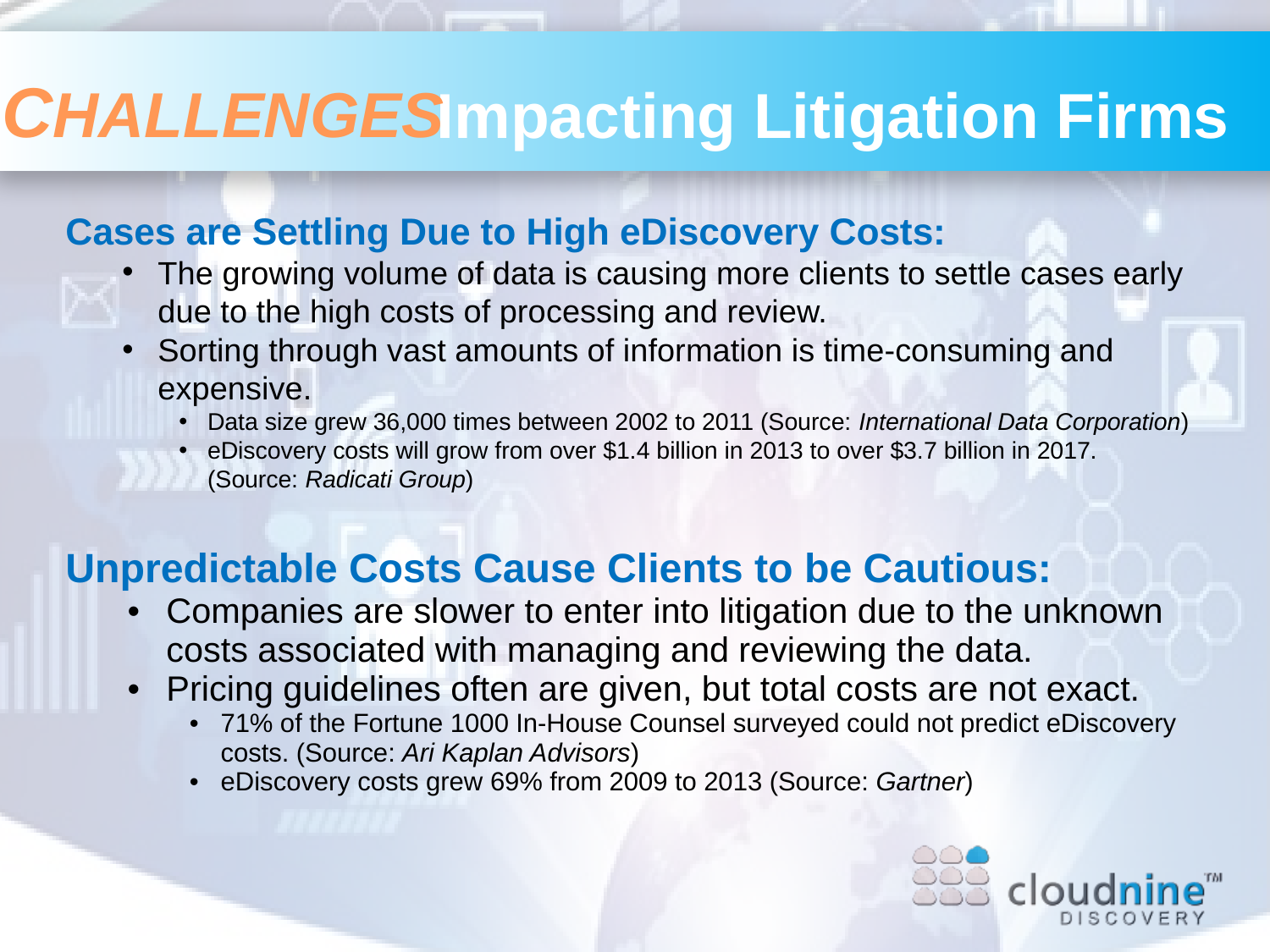

CHALLENGES
Impacting Litigation Firms
Cases are Settling Due to High eDiscovery Costs:
The growing volume of data is causing more clients to settle cases early due to the high costs of processing and review.
Sorting through vast amounts of information is time-consuming and expensive.
Data size grew 36,000 times between 2002 to 2011 (Source: International Data Corporation)
eDiscovery costs will grow from over $1.4 billion in 2013 to over $3.7 billion in 2017. (Source: Radicati Group)
Unpredictable Costs Cause Clients to be Cautious:
Companies are slower to enter into litigation due to the unknown costs associated with managing and reviewing the data.
Pricing guidelines often are given, but total costs are not exact.
71% of the Fortune 1000 In-House Counsel surveyed could not predict eDiscovery costs. (Source: Ari Kaplan Advisors)
eDiscovery costs grew 69% from 2009 to 2013 (Source: Gartner)